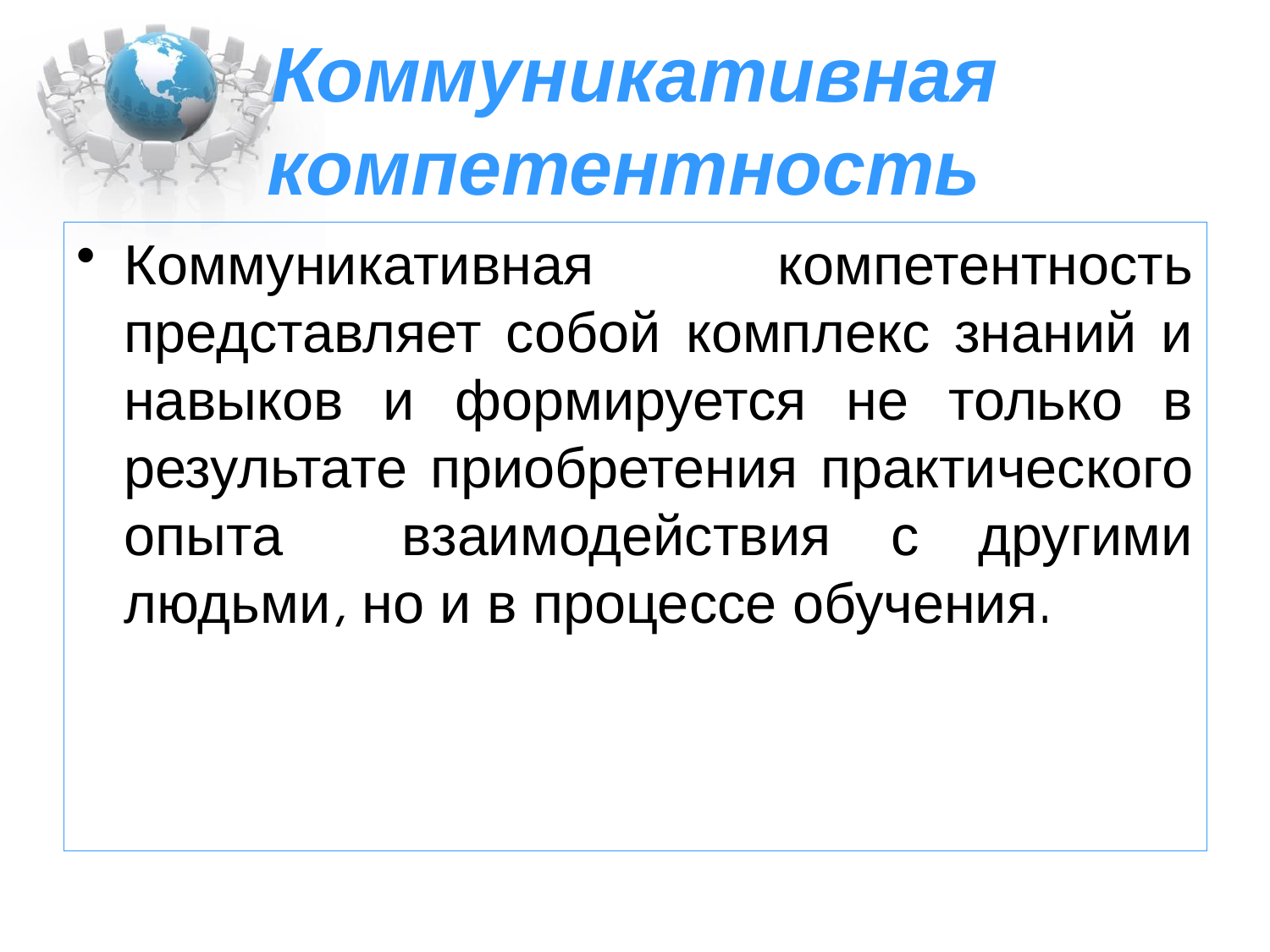

# Коммуникативная компетентность
Коммуникативная компетентность представляет собой комплекс знаний и навыков и формируется не только в результате приобретения практического опыта  взаимодействия с другими людьми, но и в процессе обучения.